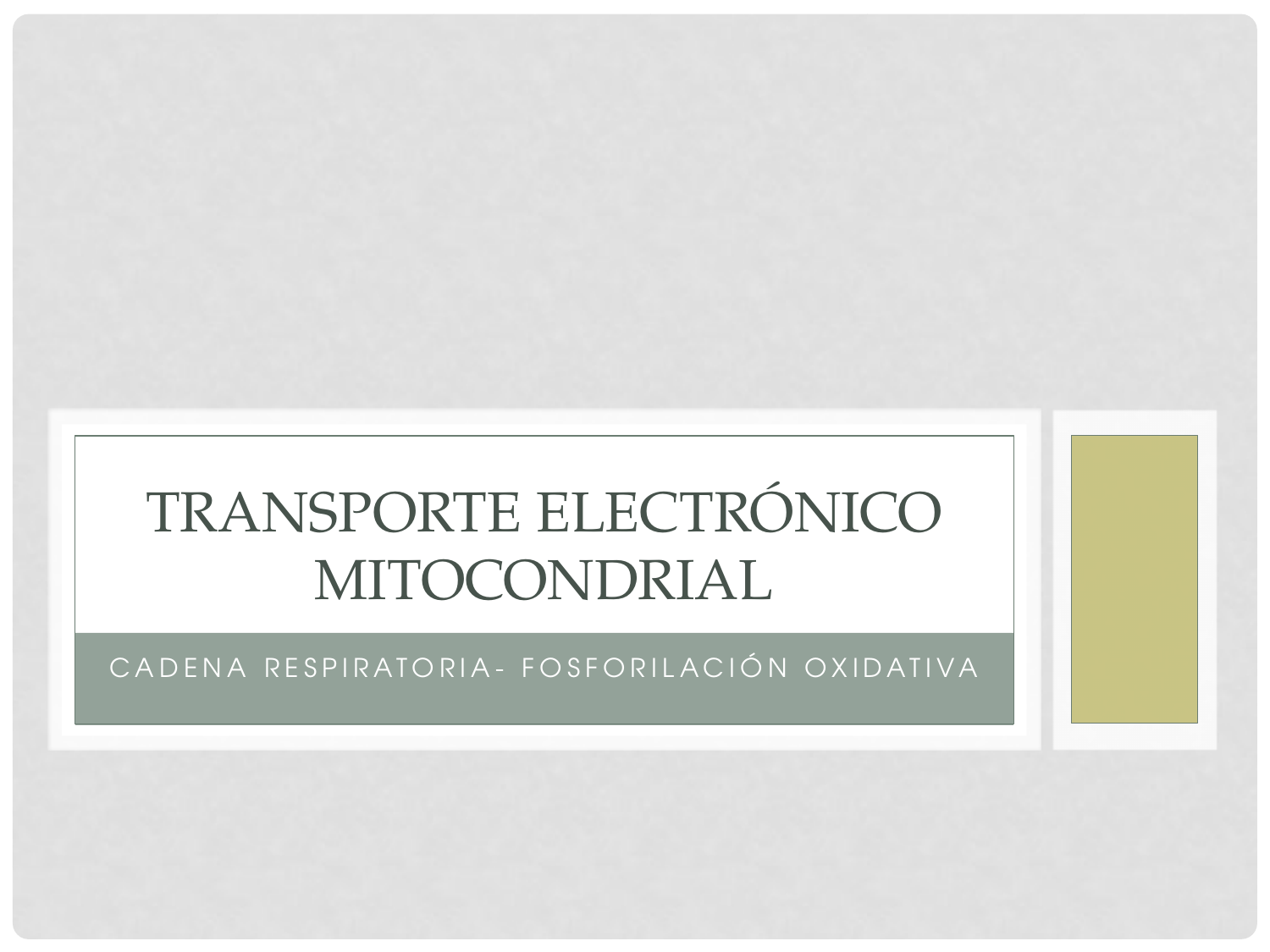

# Transporte electrónico mitocondrial
Cadena respiratoria- fosforilación oxidativa